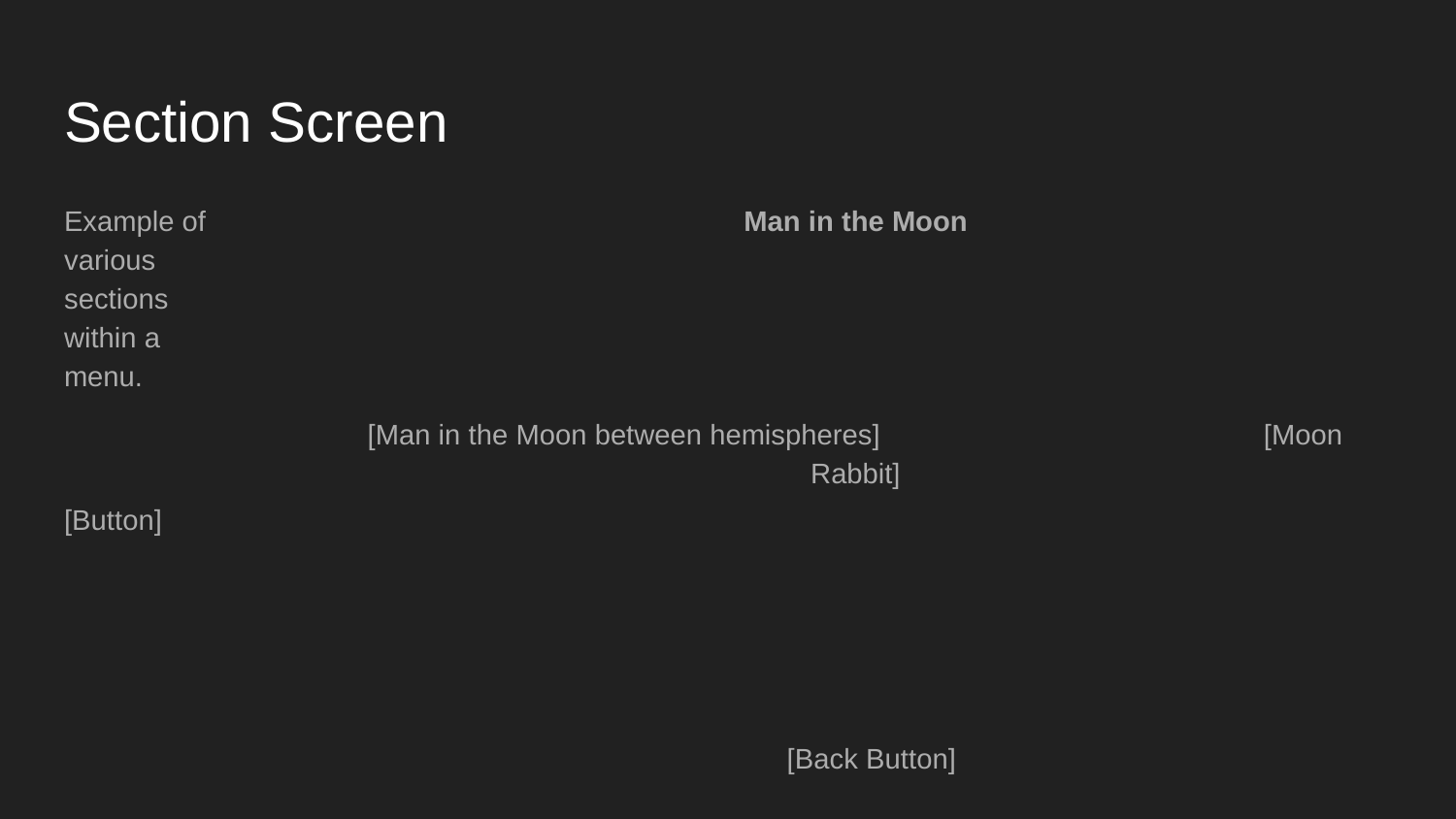

# Section Screen
Example of various sections within a menu.

[Button]

Man in the Moon

[Man in the Moon between hemispheres]                                                [Moon Rabbit]

      [Back Button]